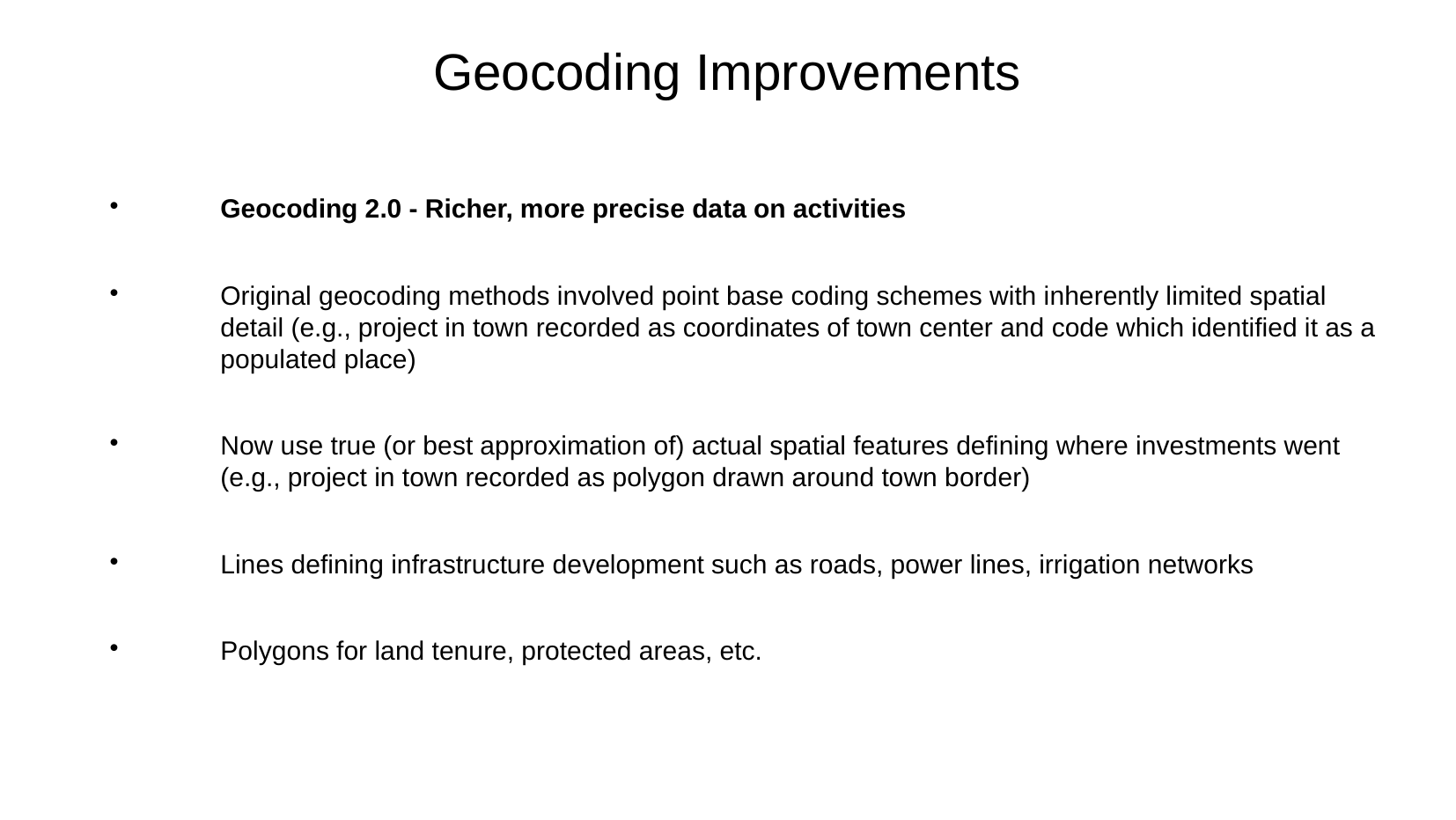

Geocoding Improvements
Geocoding 2.0 - Richer, more precise data on activities

Original geocoding methods involved point base coding schemes with inherently limited spatial detail (e.g., project in town recorded as coordinates of town center and code which identified it as a populated place)

Now use true (or best approximation of) actual spatial features defining where investments went (e.g., project in town recorded as polygon drawn around town border)

Lines defining infrastructure development such as roads, power lines, irrigation networks

Polygons for land tenure, protected areas, etc.